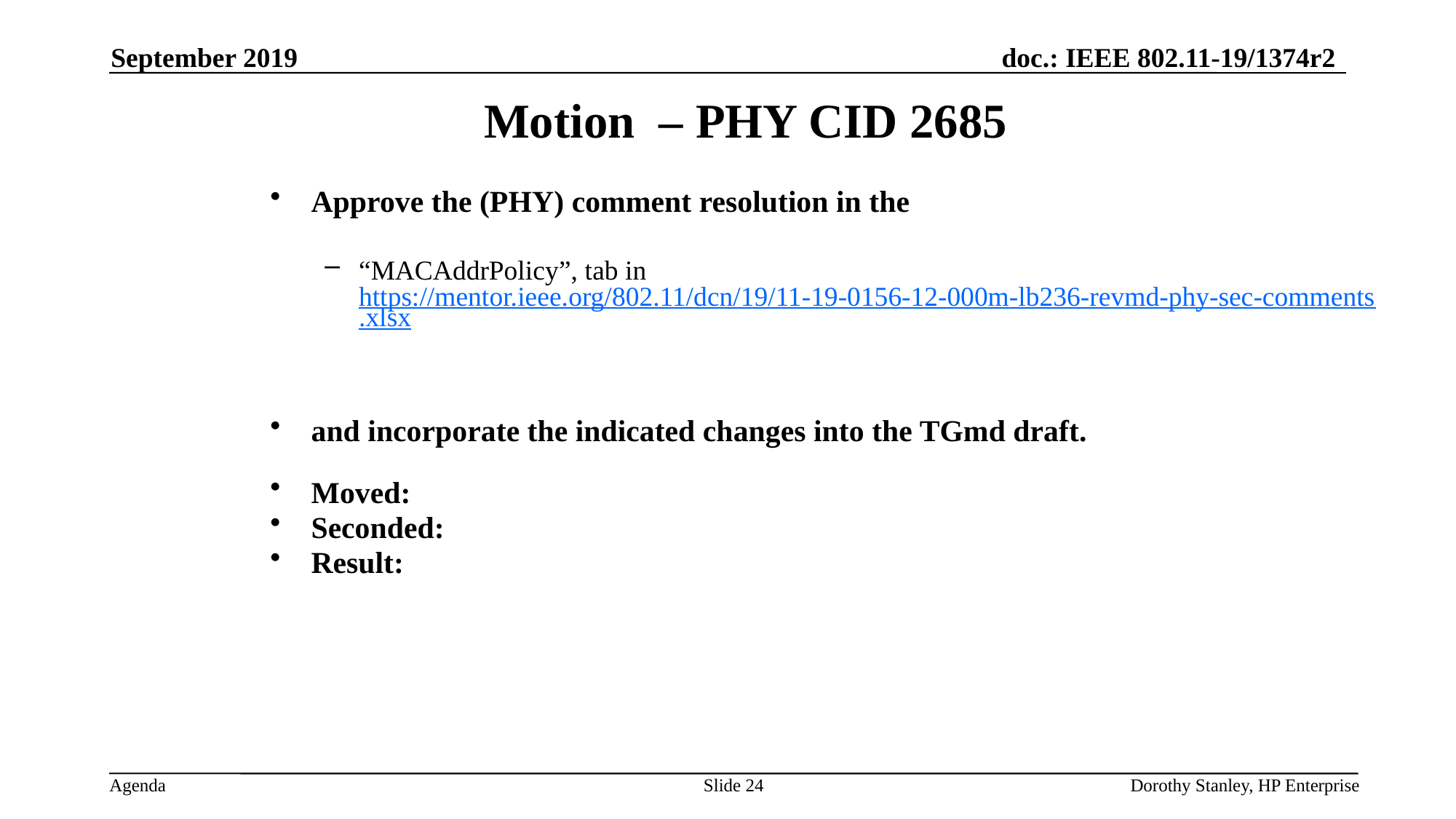

September 2019
Motion  – PHY CID 2685
Approve the (PHY) comment resolution in the

“MACAddrPolicy”, tab in https://mentor.ieee.org/802.11/dcn/19/11-19-0156-12-000m-lb236-revmd-phy-sec-comments.xlsx

and incorporate the indicated changes into the TGmd draft.
Moved:
Seconded:
Result:

Slide 24
Dorothy Stanley, HP Enterprise